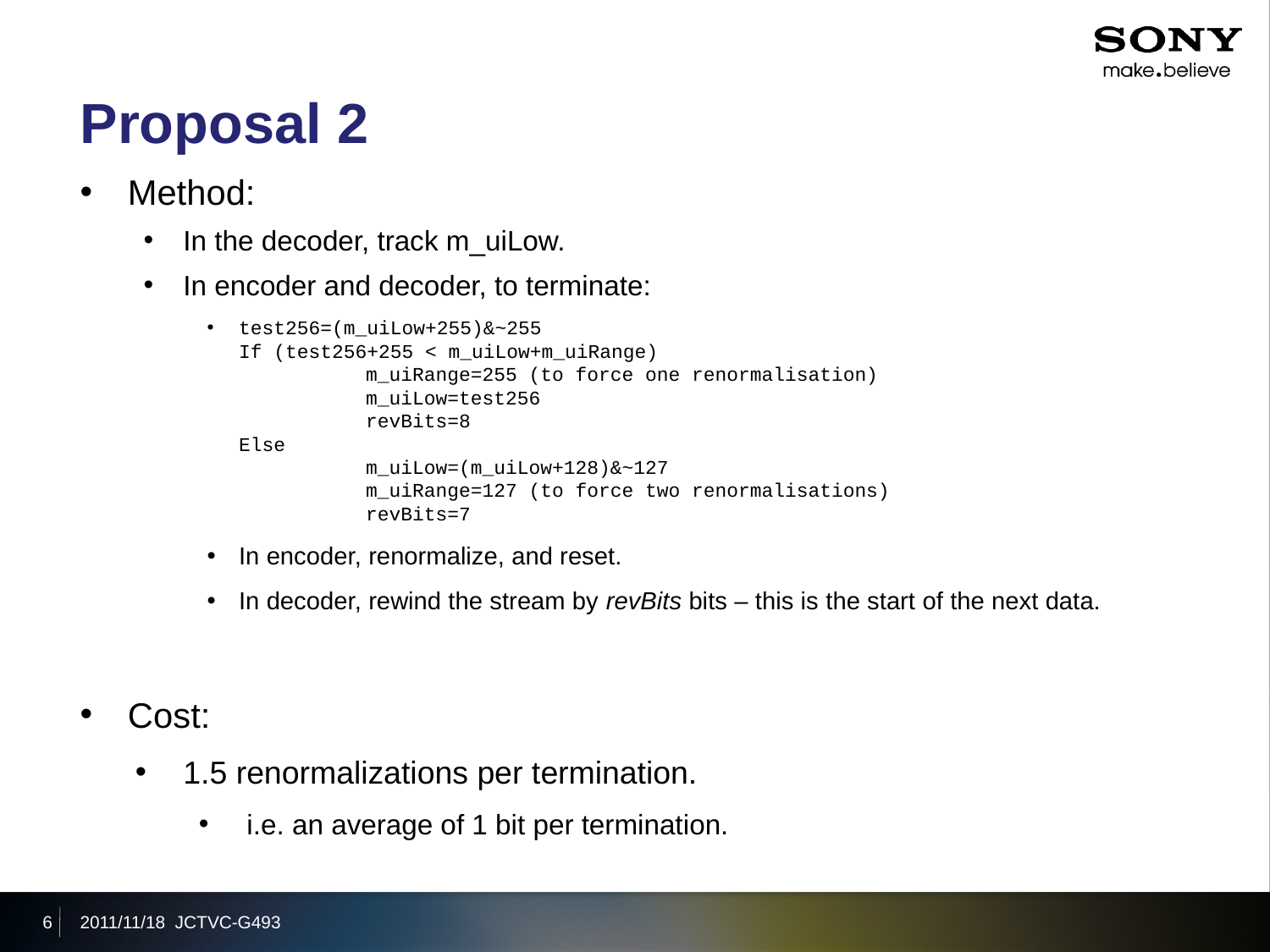

# Proposal 2
Method:
In the decoder, track m_uiLow.
In encoder and decoder, to terminate:
test256=(m_uiLow+255)&~255
If (test256+255 < m_uiLow+m_uiRange)
	m_uiRange=255 (to force one renormalisation)
	m_uiLow=test256
	revBits=8
Else
	m_uiLow=(m_uiLow+128)&~127
	m_uiRange=127 (to force two renormalisations)
	revBits=7
In encoder, renormalize, and reset.
In decoder, rewind the stream by revBits bits – this is the start of the next data.

Cost:
1.5 renormalizations per termination.
i.e. an average of 1 bit per termination.

6
2011/11/18
JCTVC-G493